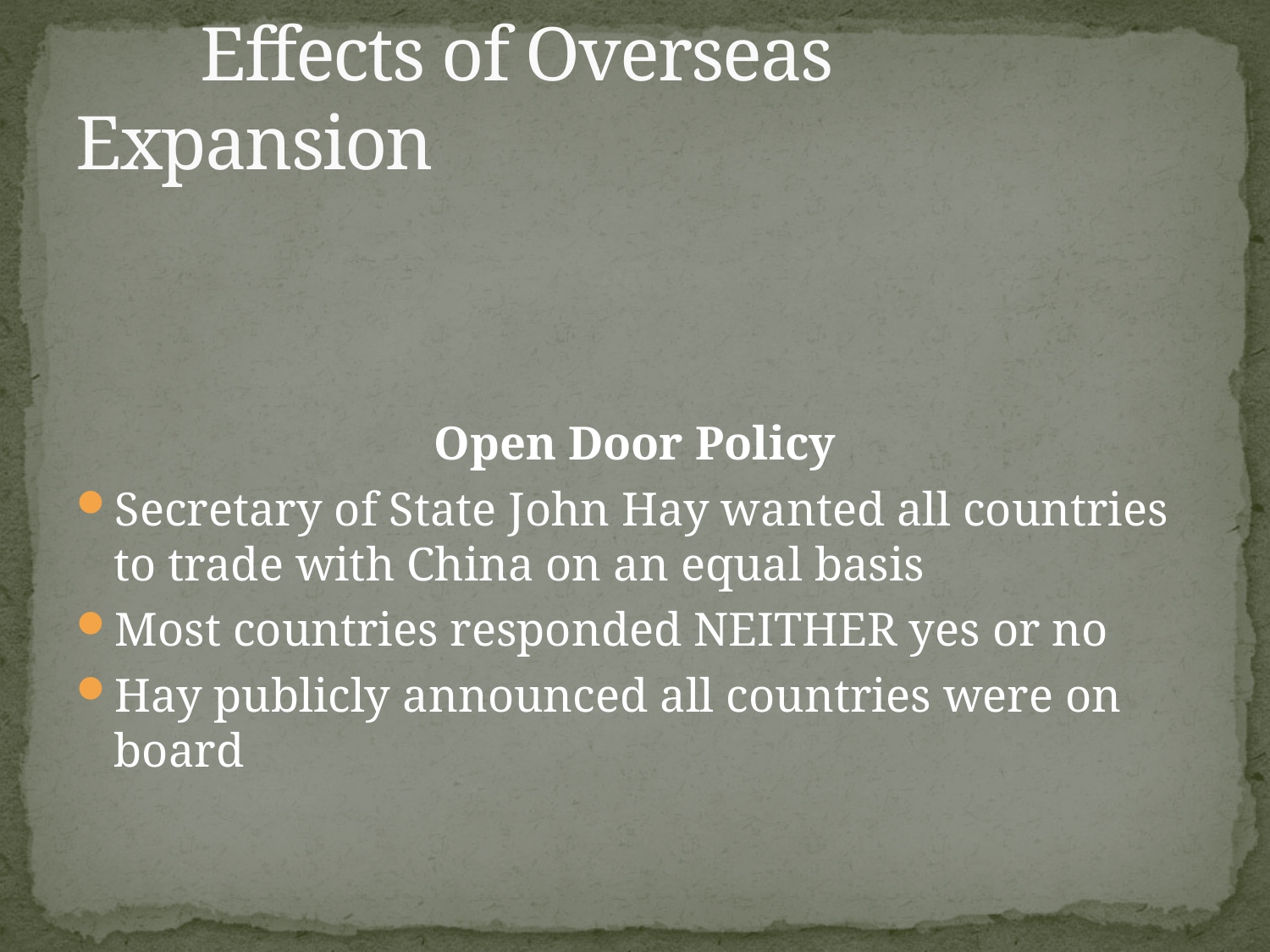

# Effects of Overseas Expansion

Open Door Policy
Secretary of State John Hay wanted all countries to trade with China on an equal basis
Most countries responded NEITHER yes or no
Hay publicly announced all countries were on board